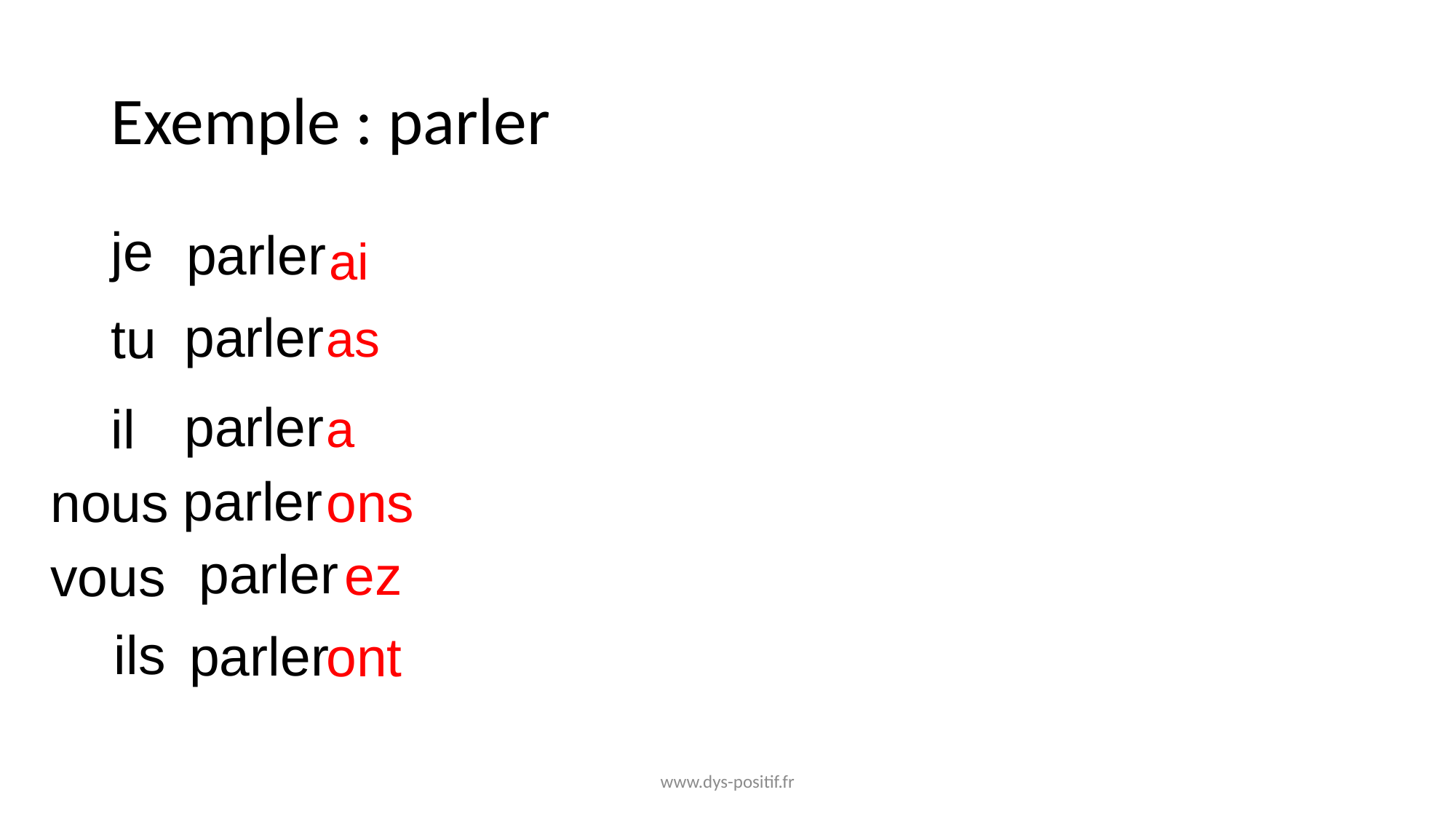

# Exemple : parler
parler
je
ai
parler
tu
as
parler
il
a
parler
nous
ons
parler
ez
vous
parler
ils
ont
www.dys-positif.fr